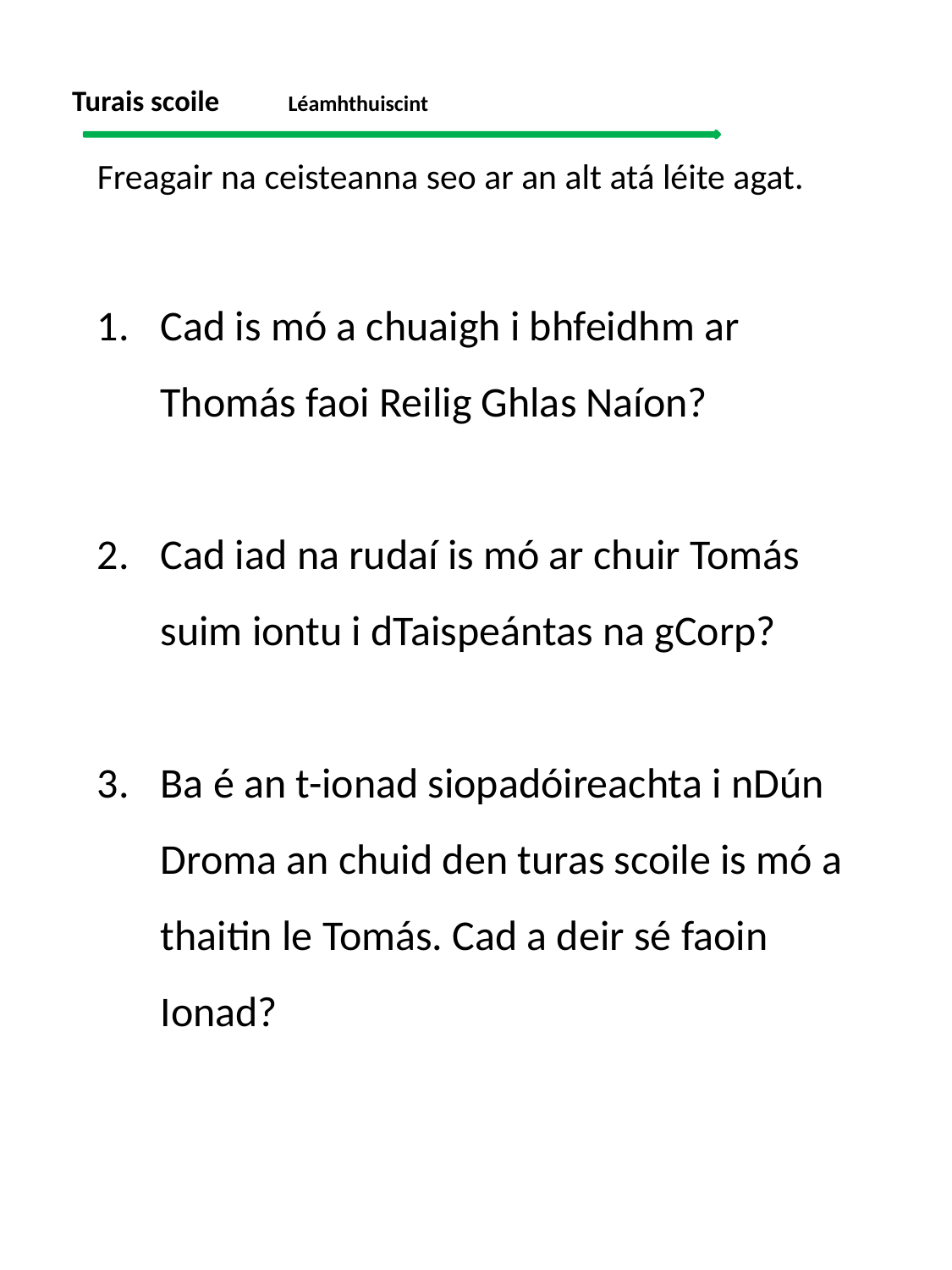

Turais scoile	   	   Léamhthuiscint
Freagair na ceisteanna seo ar an alt atá léite agat.

Cad is mó a chuaigh i bhfeidhm ar Thomás faoi Reilig Ghlas Naíon?

Cad iad na rudaí is mó ar chuir Tomás suim iontu i dTaispeántas na gCorp?

Ba é an t-ionad siopadóireachta i nDún Droma an chuid den turas scoile is mó a thaitin le Tomás. Cad a deir sé faoin Ionad?